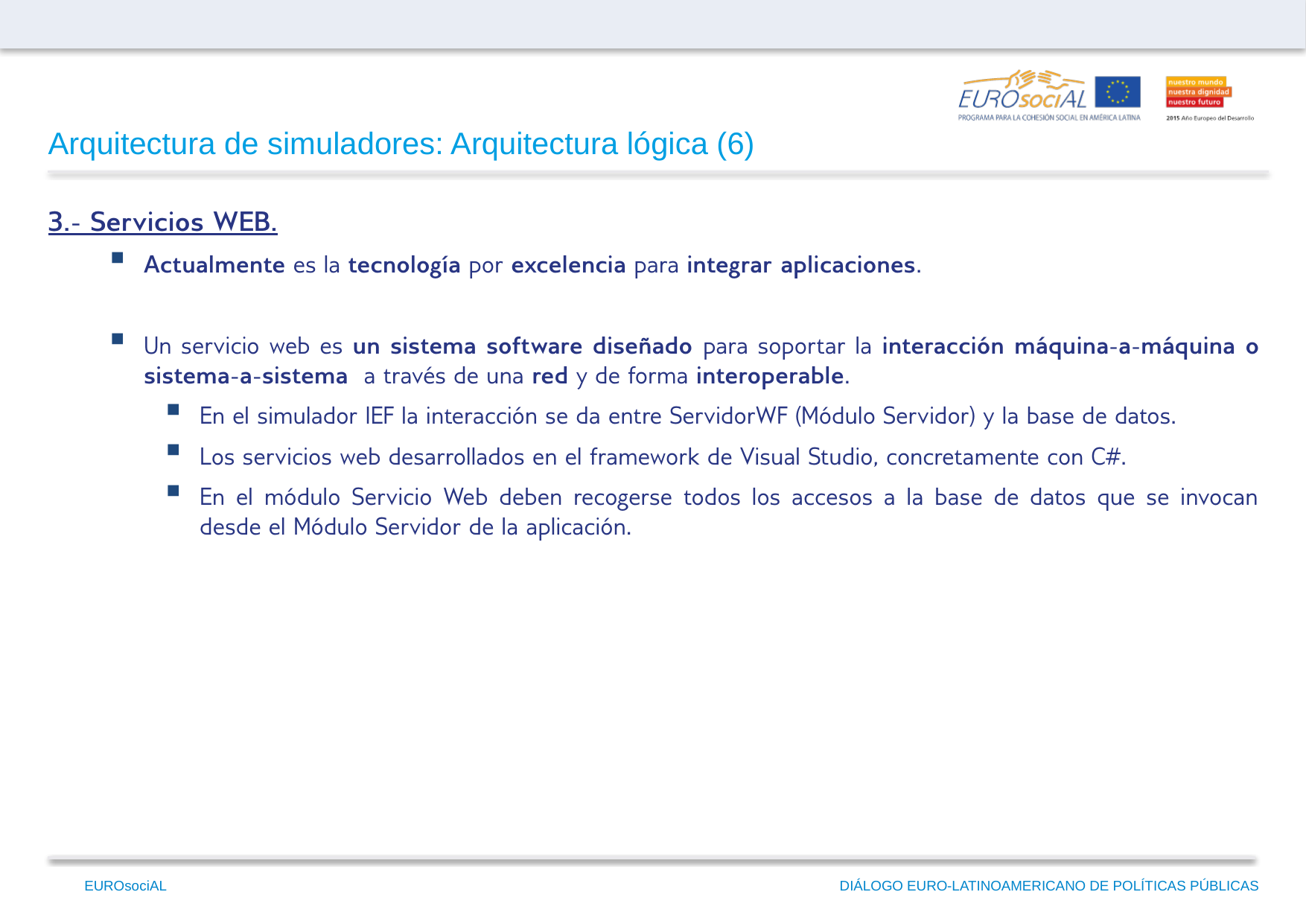

Arquitectura de simuladores: Arquitectura lógica (6)
3.- Servicios WEB.
Actualmente es la tecnología por excelencia para integrar aplicaciones.

Un servicio web es un sistema software diseñado para soportar la interacción máquina-a-máquina o sistema-a-sistema  a través de una red y de forma interoperable.
En el simulador IEF la interacción se da entre ServidorWF (Módulo Servidor) y la base de datos.
Los servicios web desarrollados en el framework de Visual Studio, concretamente con C#.
En el módulo Servicio Web deben recogerse todos los accesos a la base de datos que se invocan desde el Módulo Servidor de la aplicación.